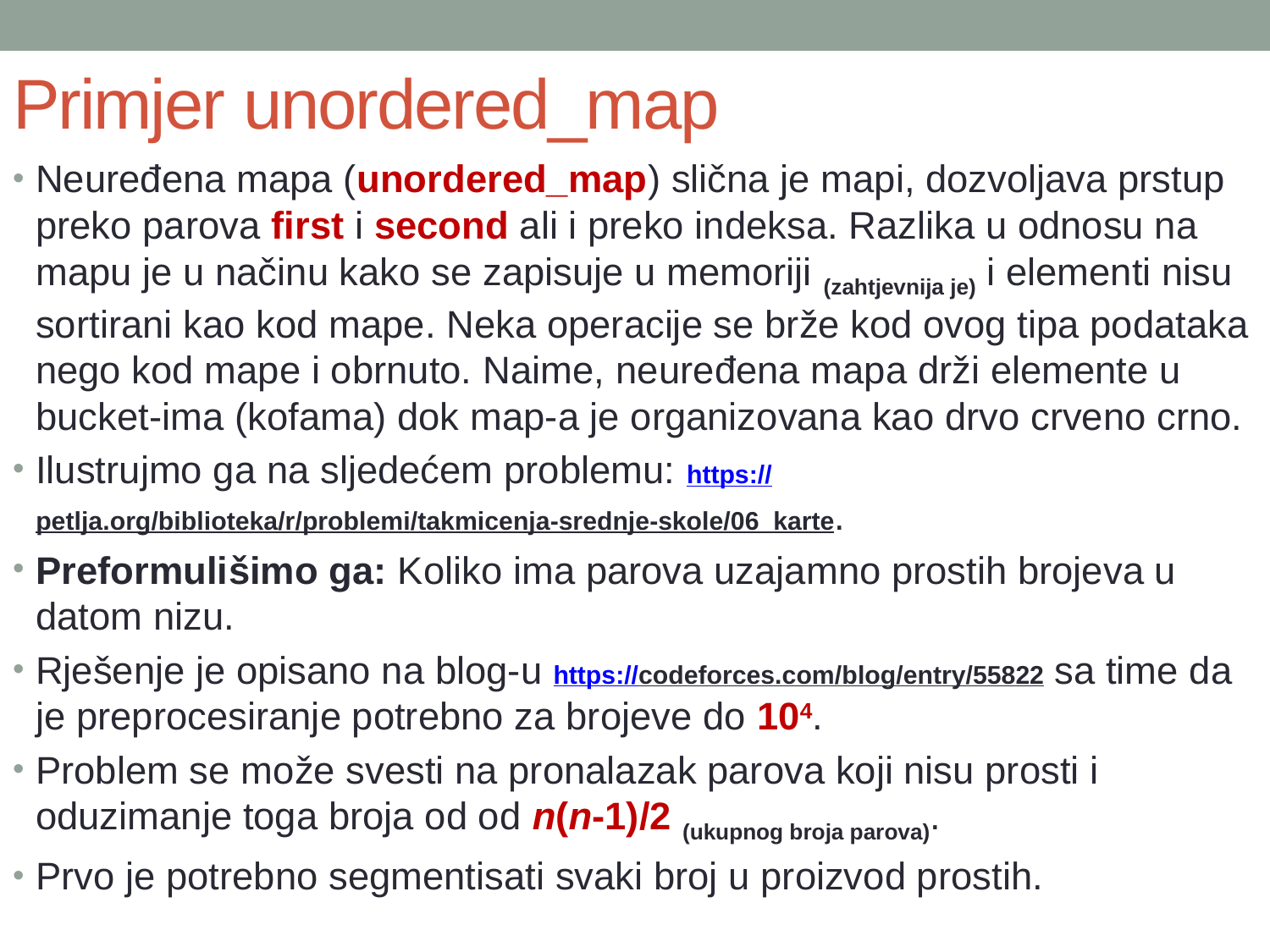

# Primjer unordered_map
Neuređena mapa (unordered_map) slična je mapi, dozvoljava prstup preko parova first i second ali i preko indeksa. Razlika u odnosu na mapu je u načinu kako se zapisuje u memoriji (zahtjevnija je) i elementi nisu sortirani kao kod mape. Neka operacije se brže kod ovog tipa podataka nego kod mape i obrnuto. Naime, neuređena mapa drži elemente u bucket-ima (kofama) dok map-a je organizovana kao drvo crveno crno.
Ilustrujmo ga na sljedećem problemu: https://petlja.org/biblioteka/r/problemi/takmicenja-srednje-skole/06_karte.
Preformulišimo ga: Koliko ima parova uzajamno prostih brojeva u datom nizu.
Rješenje je opisano na blog-u https://codeforces.com/blog/entry/55822 sa time da je preprocesiranje potrebno za brojeve do 104.
Problem se može svesti na pronalazak parova koji nisu prosti i oduzimanje toga broja od od n(n-1)/2 (ukupnog broja parova).
Prvo je potrebno segmentisati svaki broj u proizvod prostih.